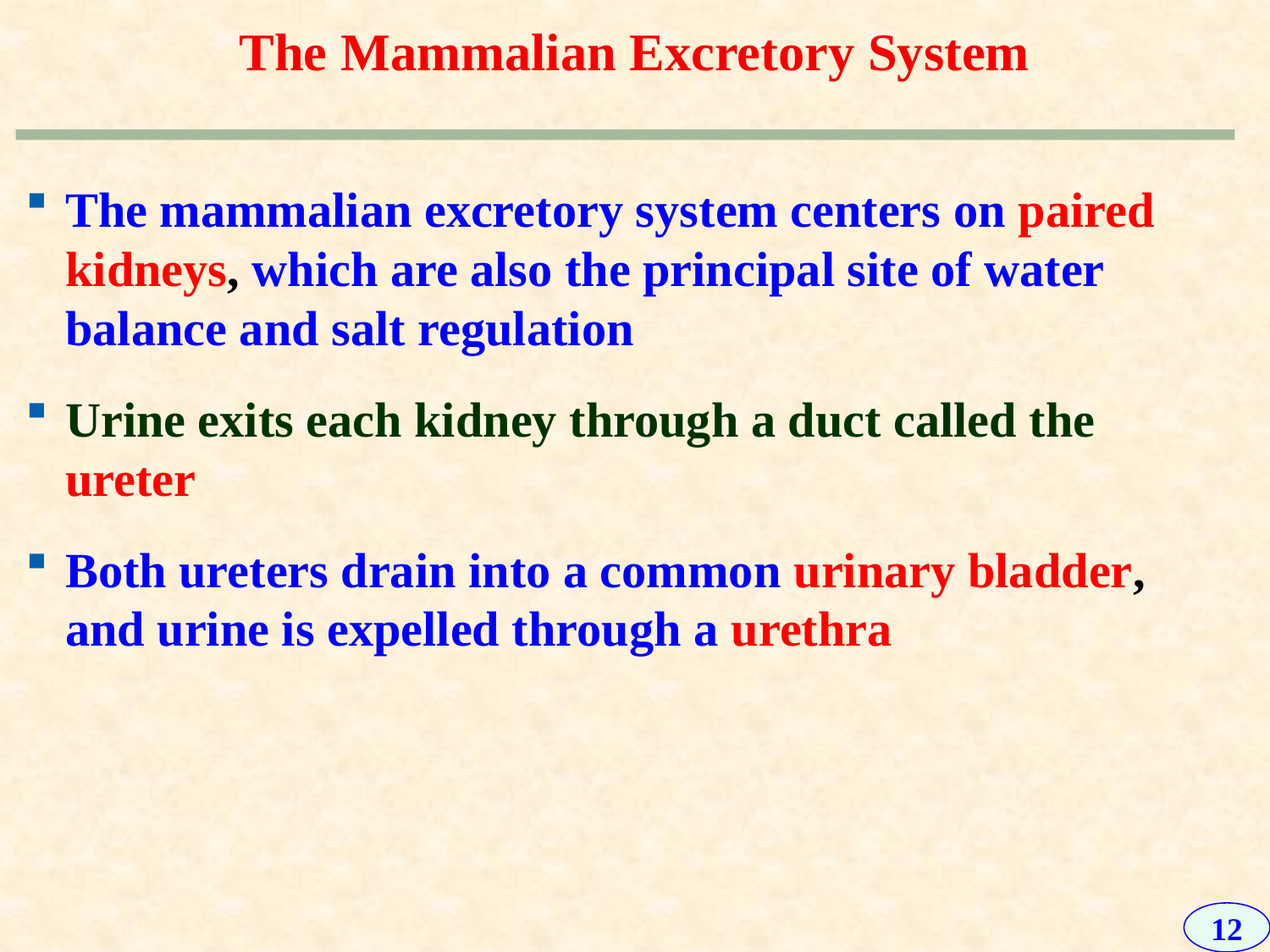

# The Mammalian Excretory System

The mammalian excretory system centers on paired kidneys, which are also the principal site of water balance and salt regulation
Urine exits each kidney through a duct called the ureter
Both ureters drain into a common urinary bladder, and urine is expelled through a urethra
12